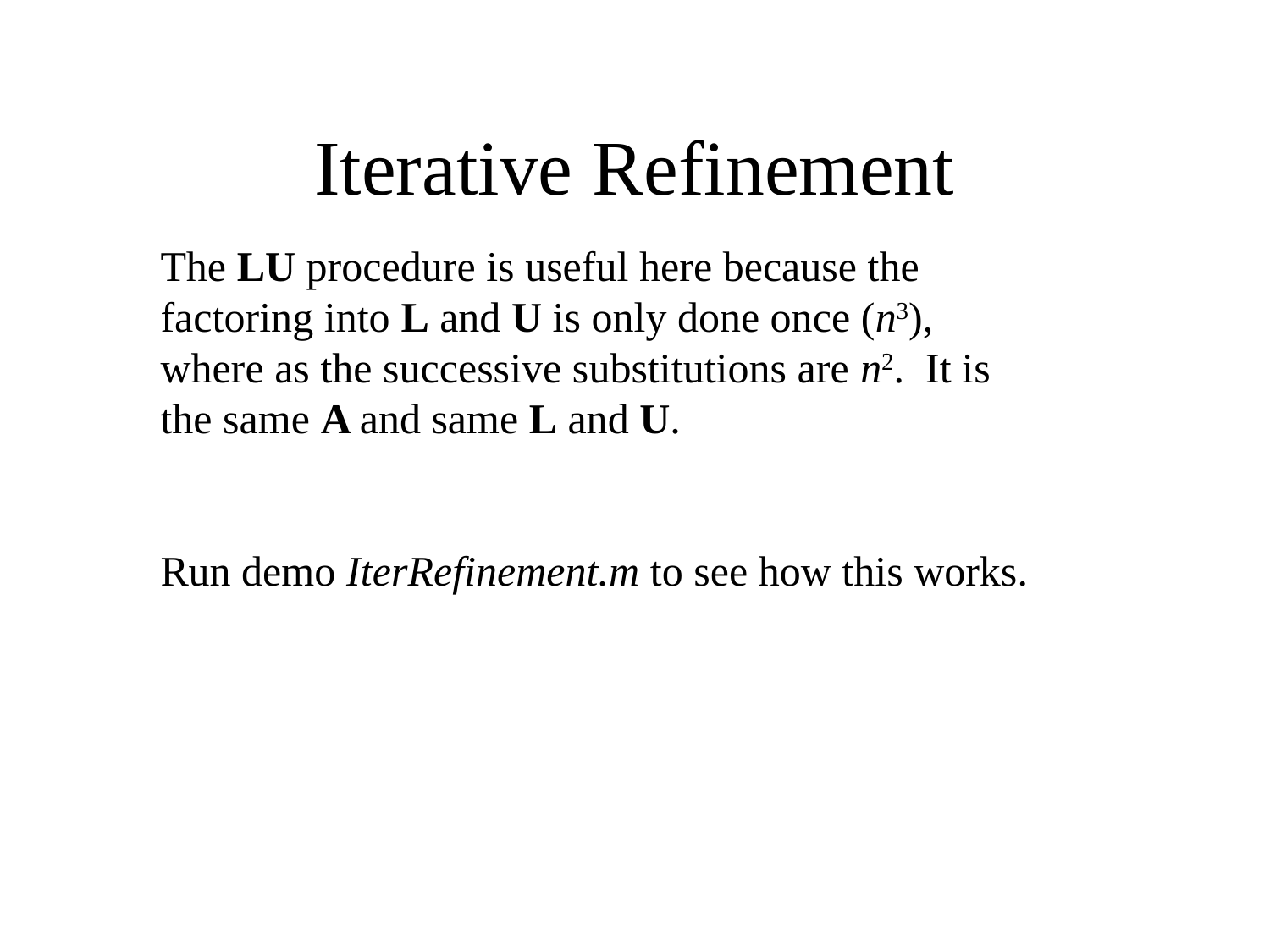

# Iterative Refinement
The LU procedure is useful here because the factoring into L and U is only done once (n3), where as the successive substitutions are n2.  It is the same A and same L and U.

Run demo IterRefinement.m to see how this works.